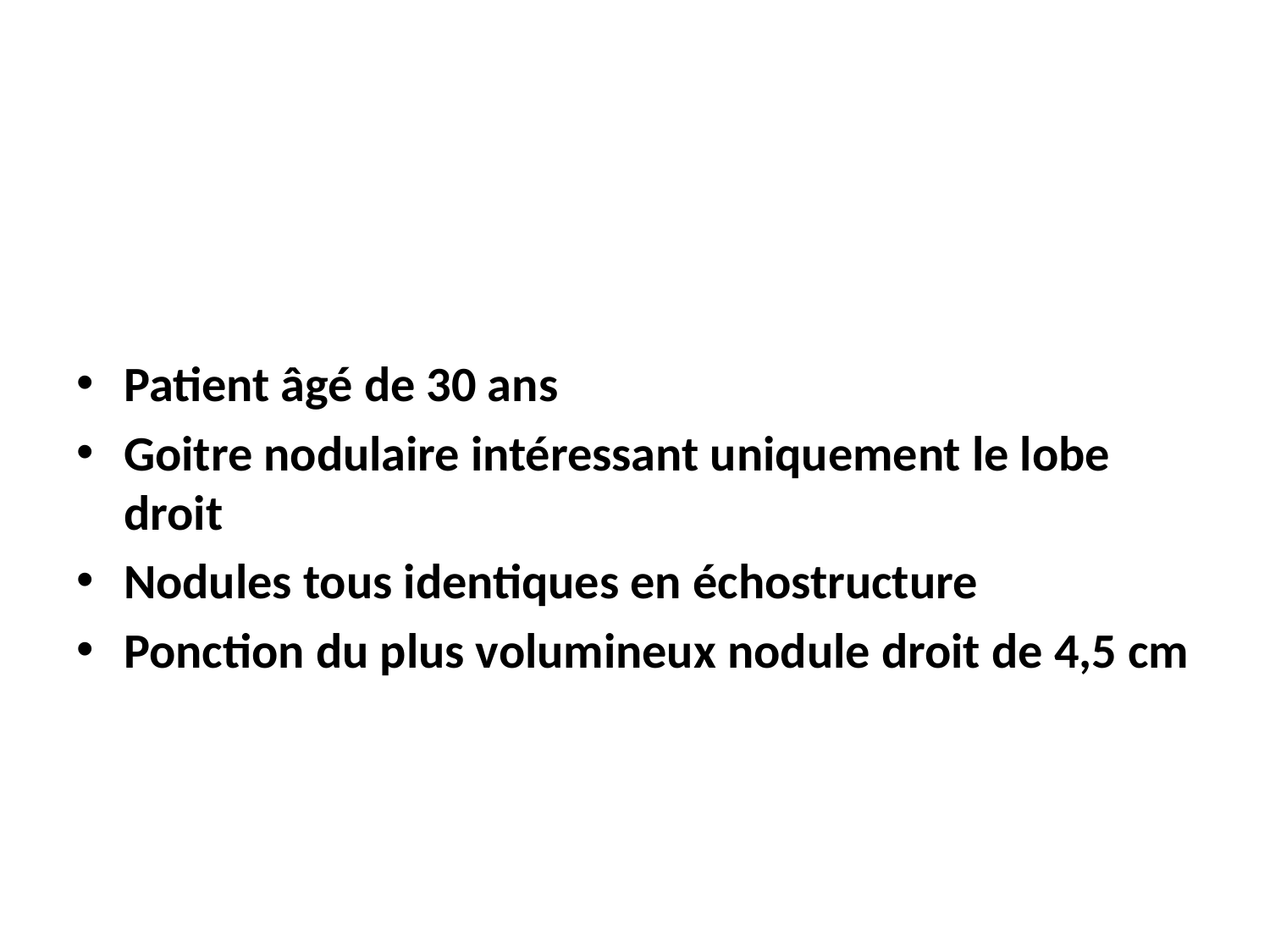

Patient âgé de 30 ans
Goitre nodulaire intéressant uniquement le lobe droit
Nodules tous identiques en échostructure
Ponction du plus volumineux nodule droit de 4,5 cm